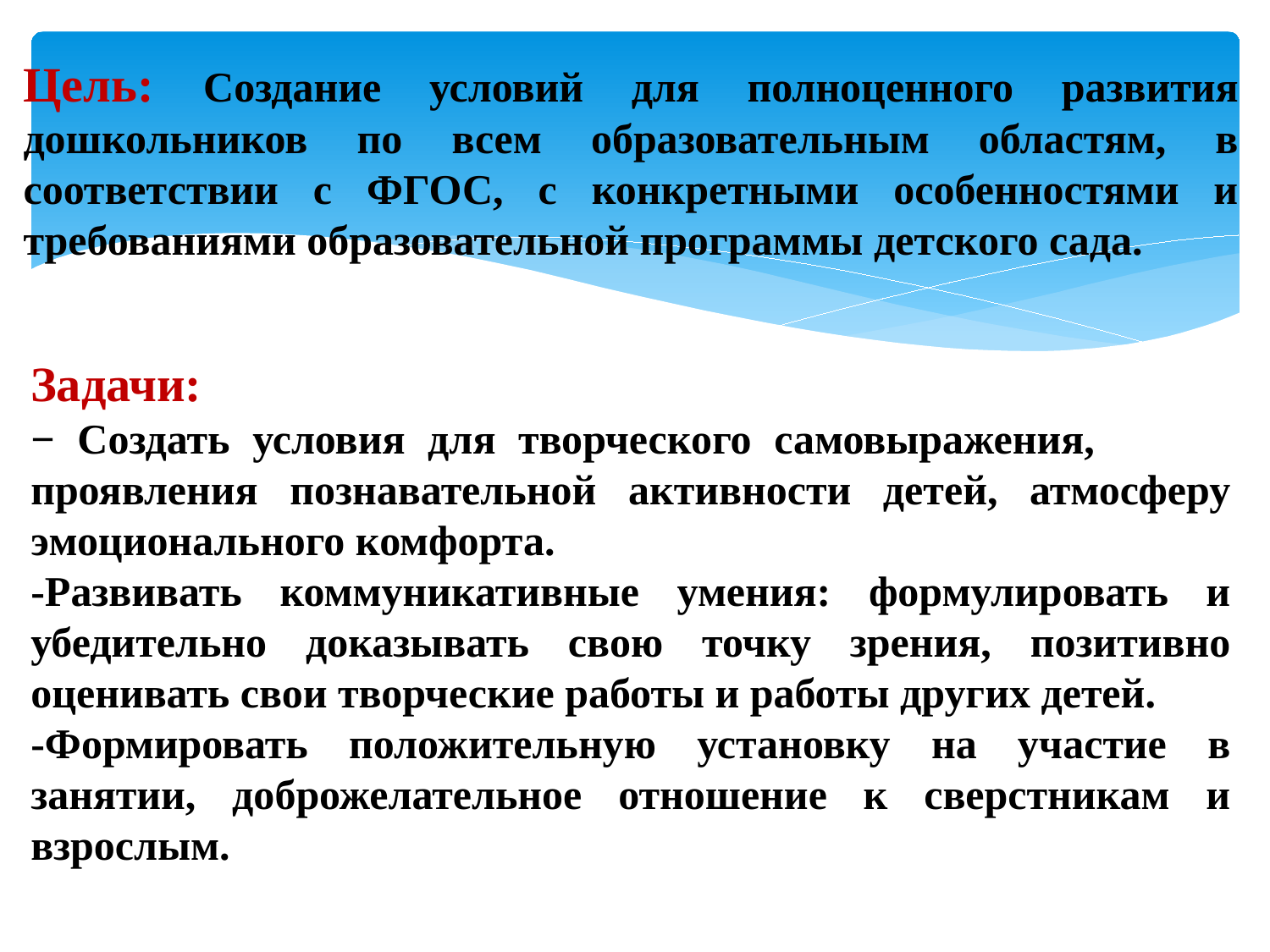

Цель: Создание условий для полноценного развития дошкольников по всем образовательным областям, в соответствии с ФГОС, с конкретными особенностями и требованиями образовательной программы детского сада.
Задачи:
− Создать условия для творческого самовыражения,       проявления познавательной активности детей, атмосферу эмоционального комфорта.
-Развивать коммуникативные умения: формулировать и убедительно доказывать свою точку зрения, позитивно оценивать свои творческие работы и работы других детей.
-Формировать положительную установку на участие в занятии, доброжелательное отношение к сверстникам и взрослым.